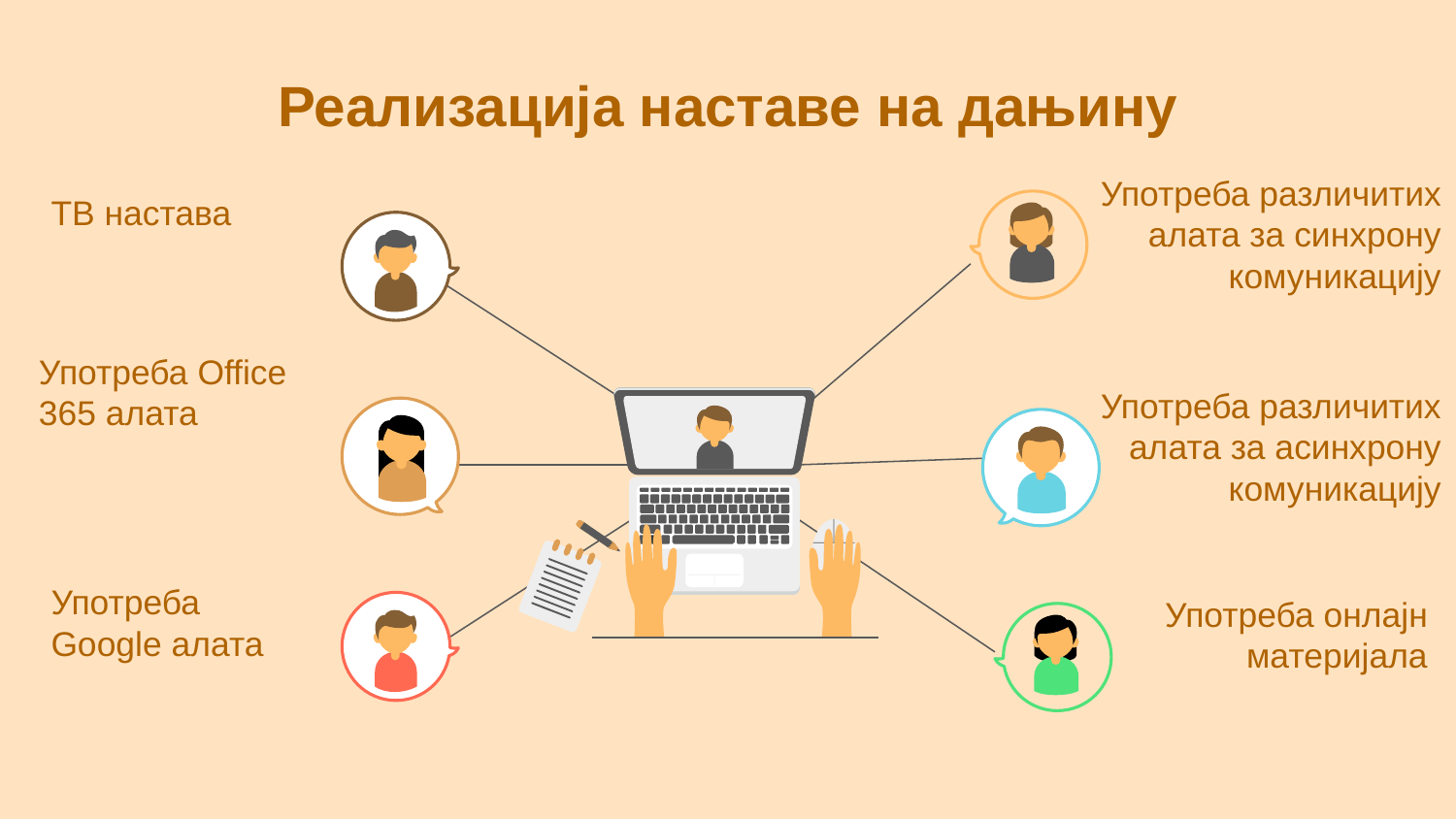

# Реализација наставе на дањину
Употреба различитих алата за синхрону комуникацију
ТВ настава

Употреба Office 365 алата
Употреба различитих алата за асинхрону комуникацију

Употреба Google алата
Употреба онлајн материјала